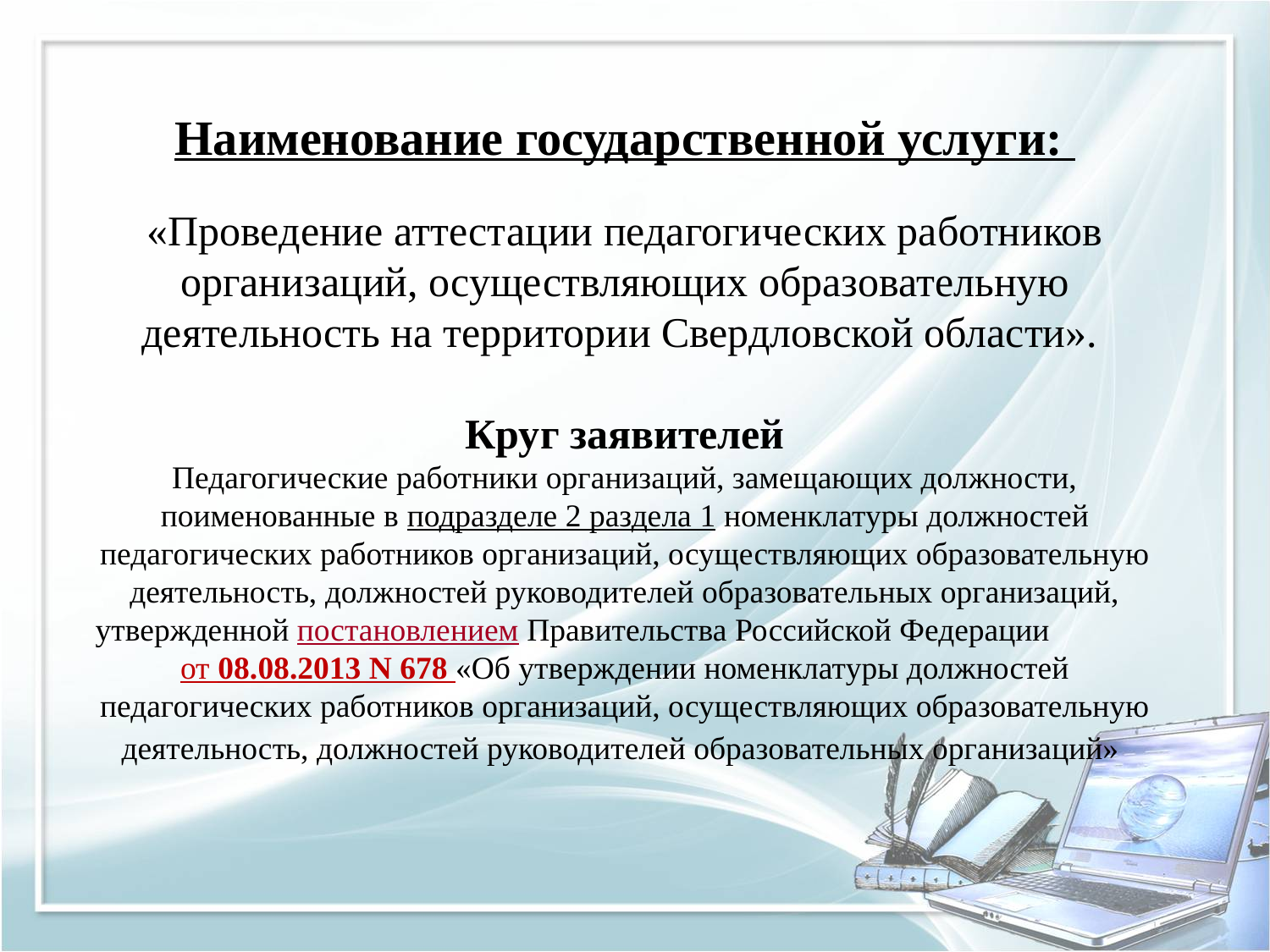

# Наименование государственной услуги: «Проведение аттестации педагогических работников организаций, осуществляющих образовательную деятельность на территории Свердловской области». Круг заявителей Педагогические работники организаций, замещающих должности, поименованные в подразделе 2 раздела 1 номенклатуры должностей педагогических работников организаций, осуществляющих образовательную деятельность, должностей руководителей образовательных организаций, утвержденной постановлением Правительства Российской Федерации              от 08.08.2013 N 678 «Об утверждении номенклатуры должностей педагогических работников организаций, осуществляющих образовательную деятельность, должностей руководителей образовательных организаций»